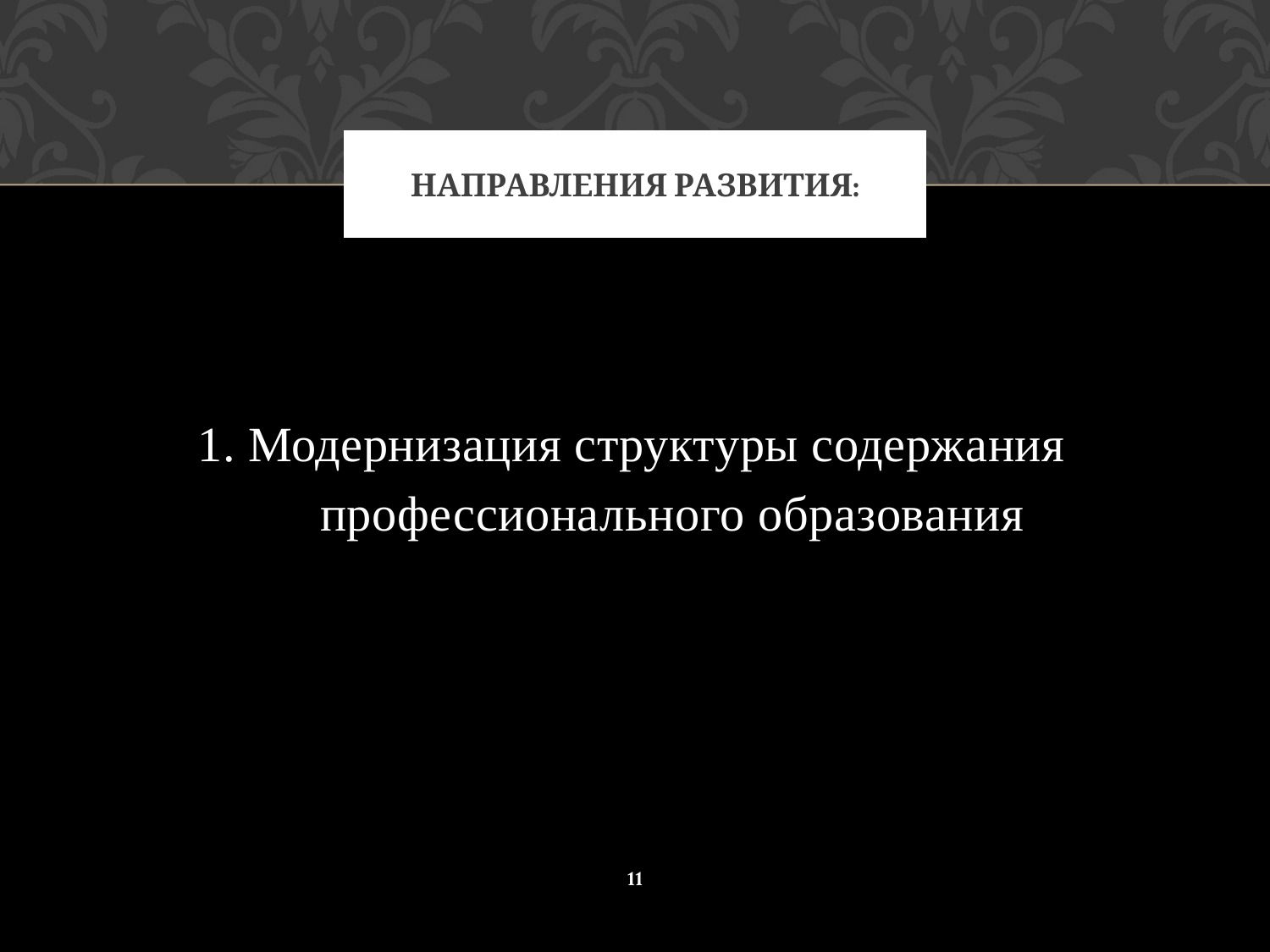

# Направления развития:
1. Модернизация структуры содержания
	профессионального образования
11